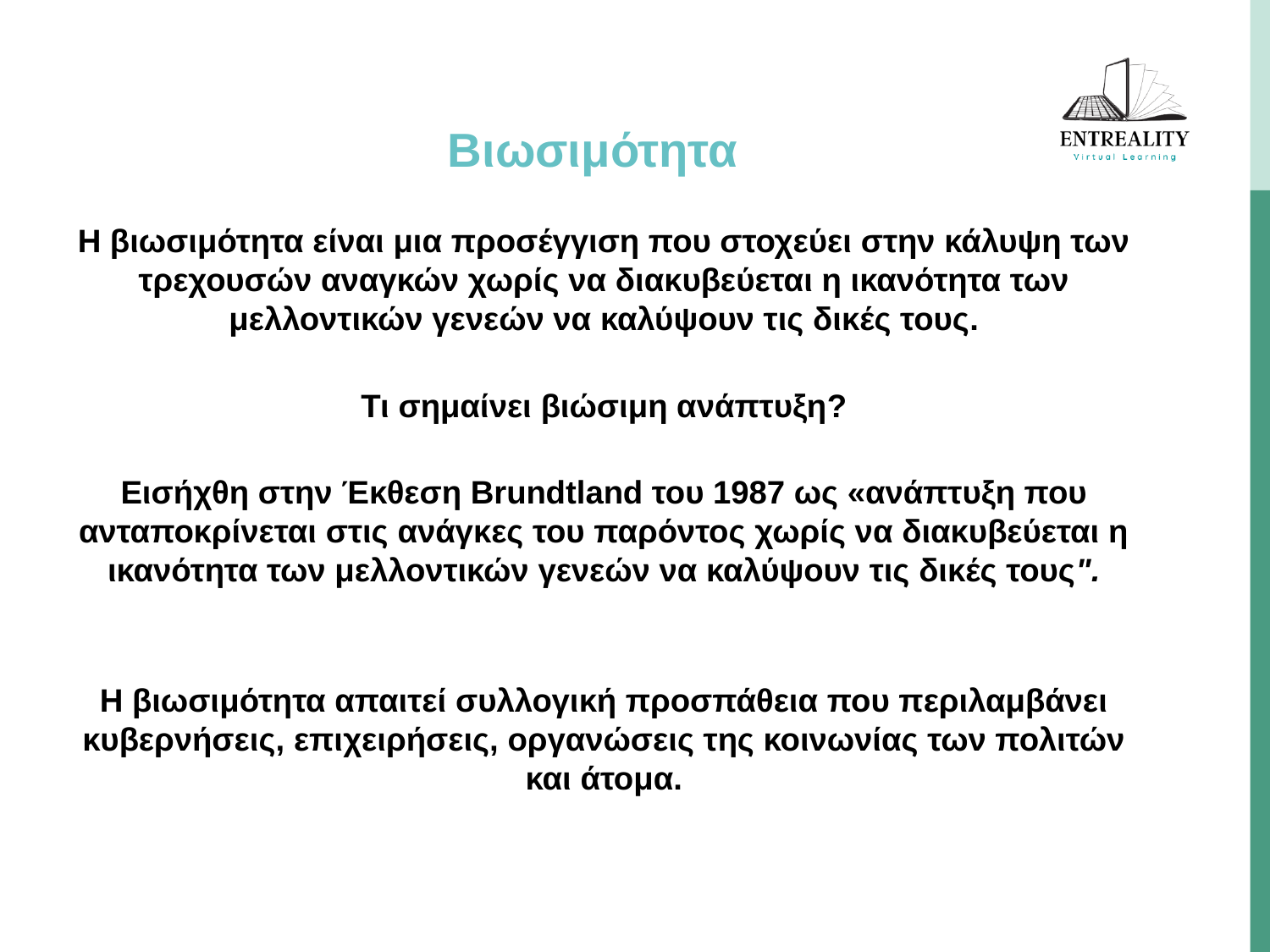

# Βιωσιμότητα
Η βιωσιμότητα είναι μια προσέγγιση που στοχεύει στην κάλυψη των τρεχουσών αναγκών χωρίς να διακυβεύεται η ικανότητα των μελλοντικών γενεών να καλύψουν τις δικές τους.

Τι σημαίνει βιώσιμη ανάπτυξη?

Εισήχθη στην Έκθεση Brundtland του 1987 ως «ανάπτυξη που ανταποκρίνεται στις ανάγκες του παρόντος χωρίς να διακυβεύεται η ικανότητα των μελλοντικών γενεών να καλύψουν τις δικές τους".

Η βιωσιμότητα απαιτεί συλλογική προσπάθεια που περιλαμβάνει κυβερνήσεις, επιχειρήσεις, οργανώσεις της κοινωνίας των πολιτών και άτομα.